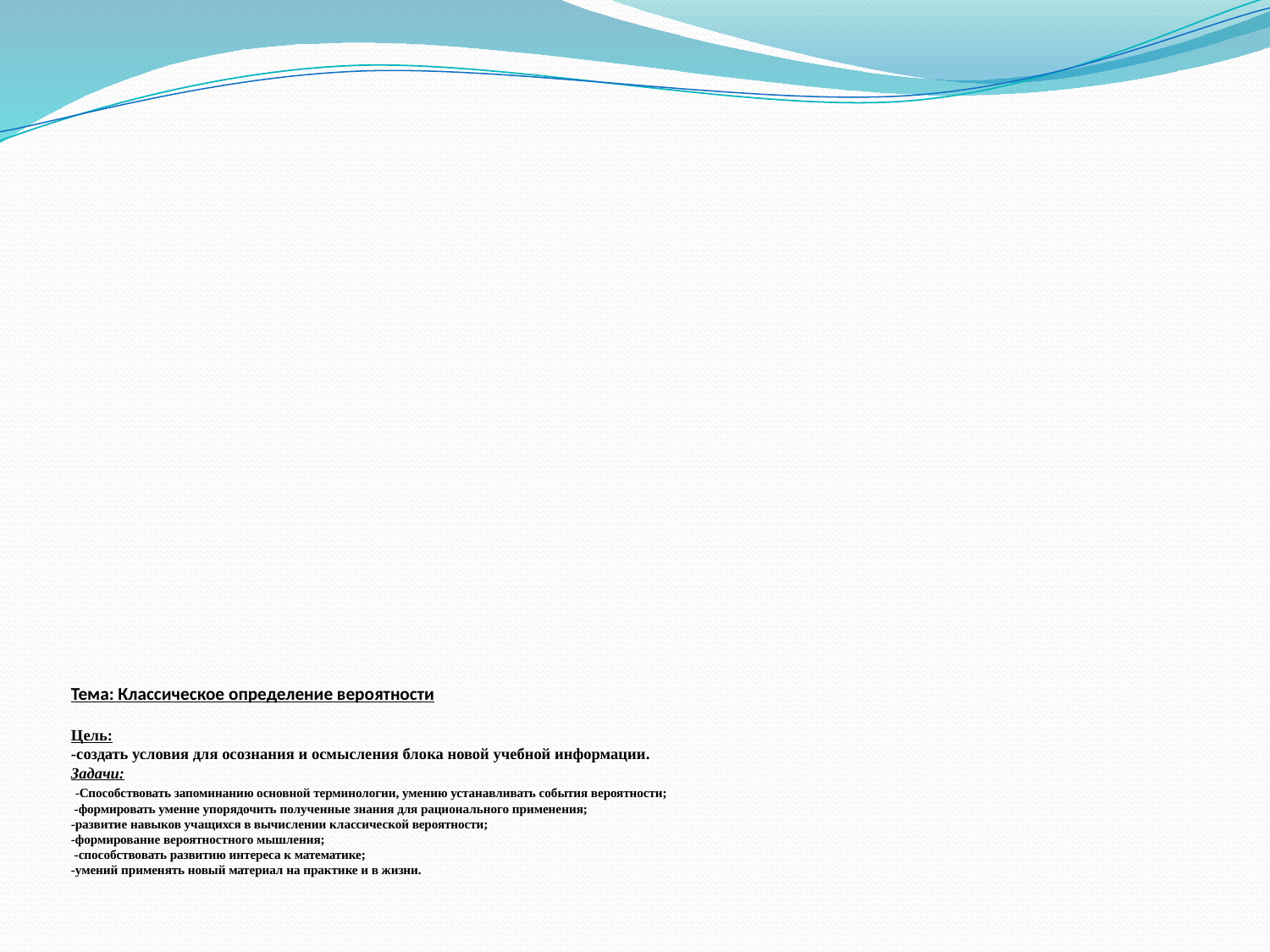

# Тема: Классическое определение вероятности Цель: -создать условия для осознания и осмысления блока новой учебной информации. Задачи: -Способствовать запоминанию основной терминологии, умению устанавливать события вероятности; -формировать умение упорядочить полученные знания для рационального применения; -развитие навыков учащихся в вычислении классической вероятности; -формирование вероятностного мышления; -способствовать развитию интереса к математике; -умений применять новый материал на практике и в жизни.